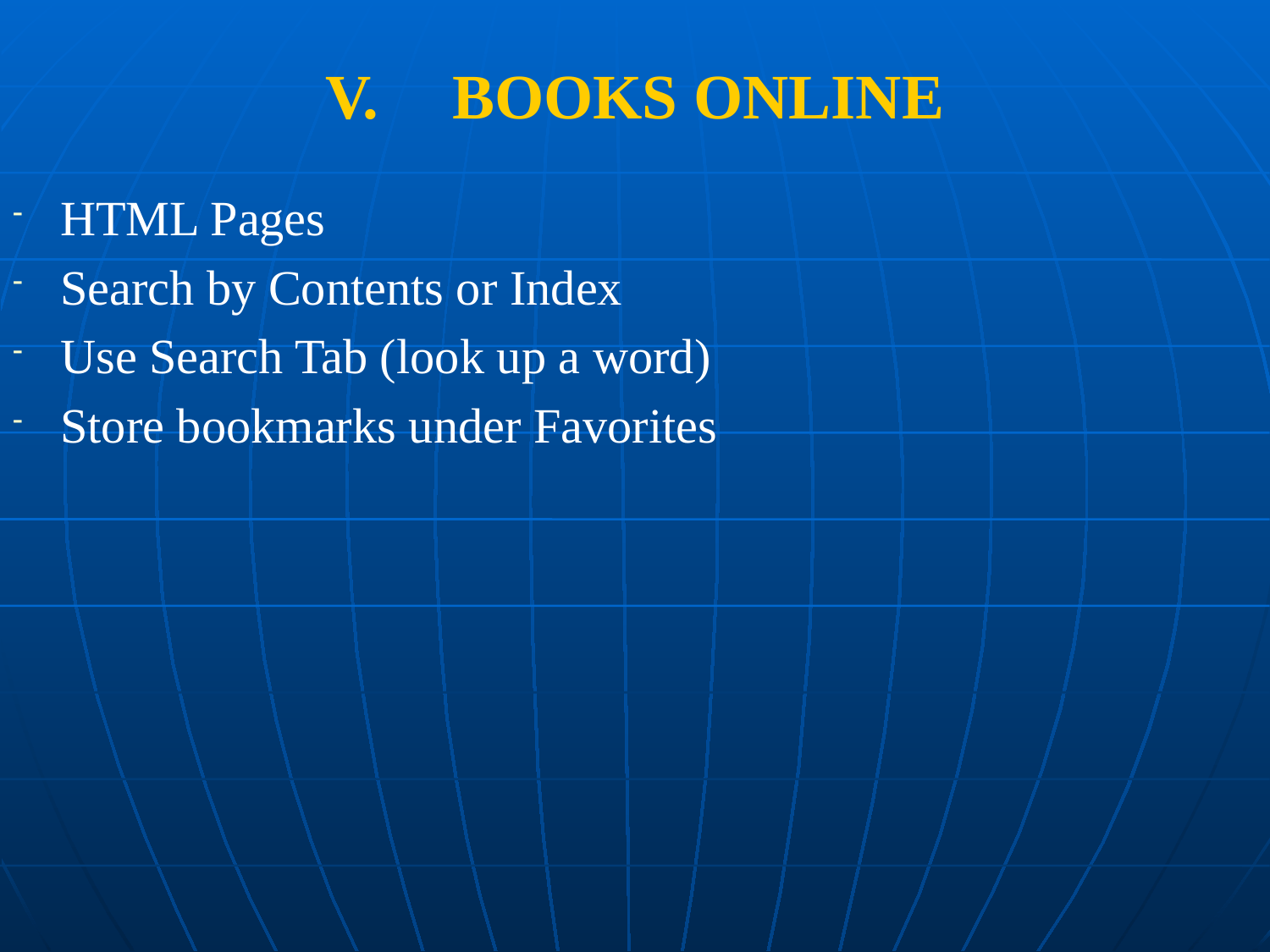

# BOOKS ONLINE
HTML Pages
Search by Contents or Index
Use Search Tab (look up a word)
Store bookmarks under Favorites